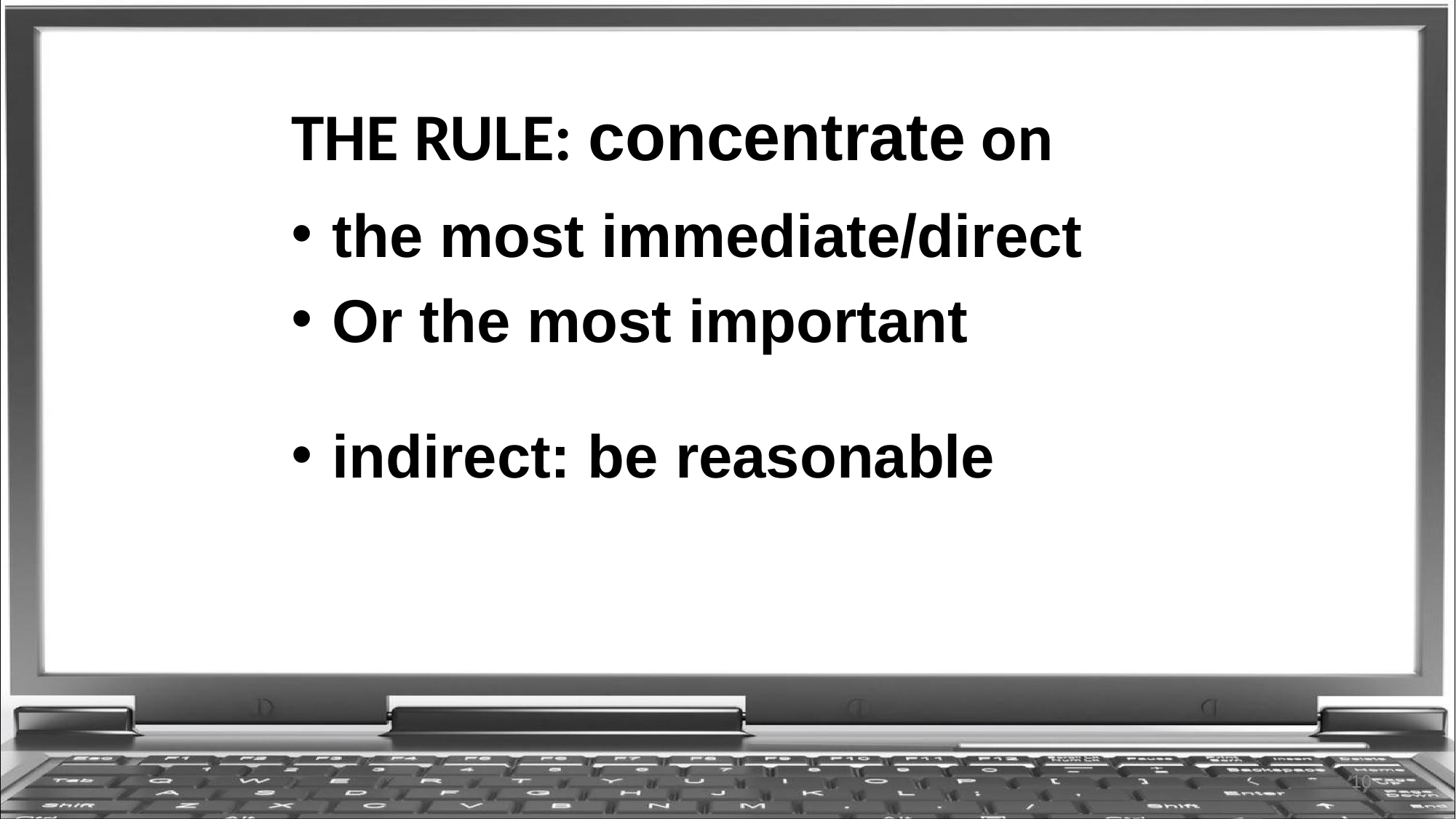

# THE RULE: concentrate on
the most immediate/direct
Or the most important

indirect: be reasonable
10